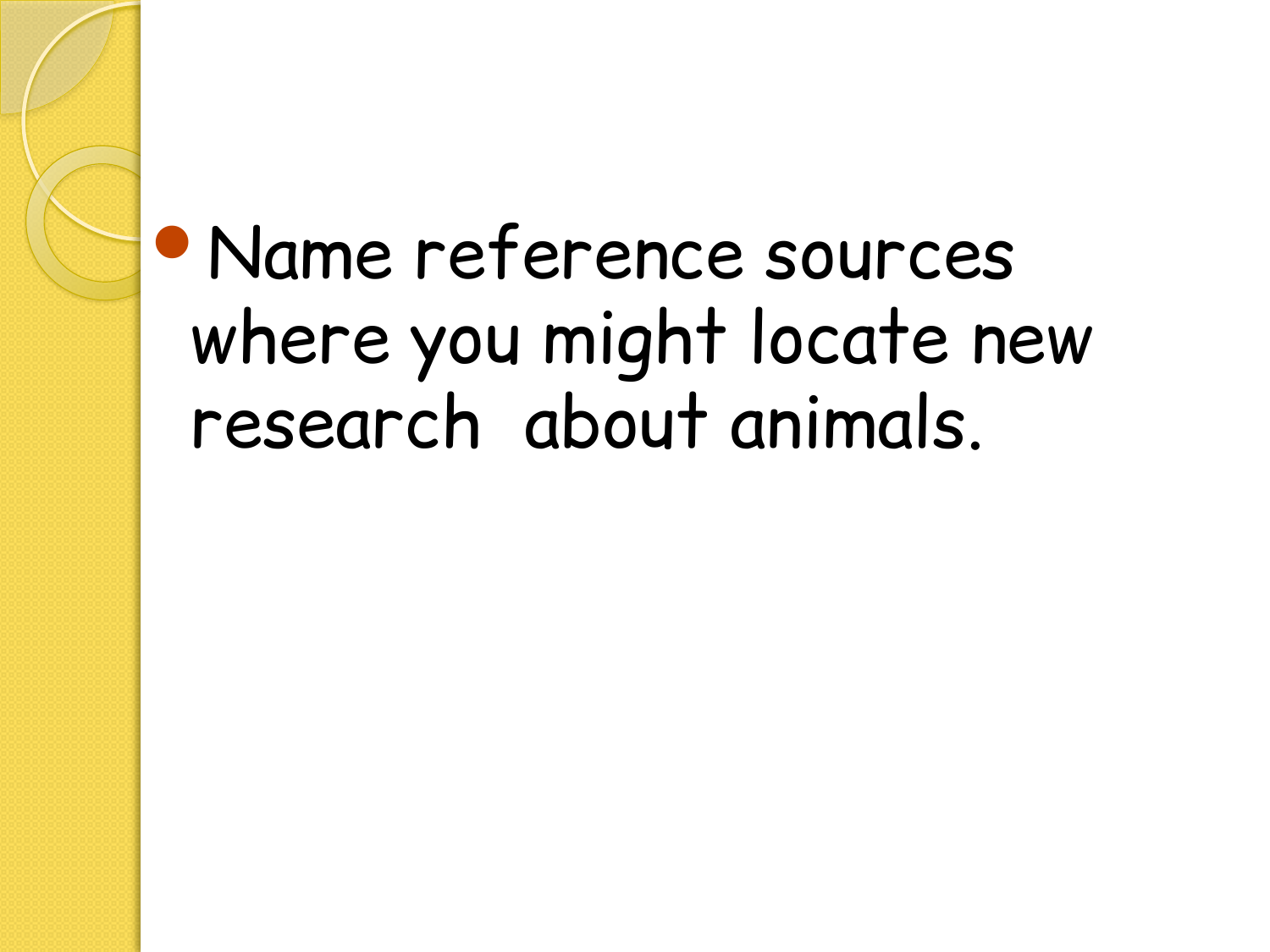

#
Name reference sources where you might locate new research  about animals.